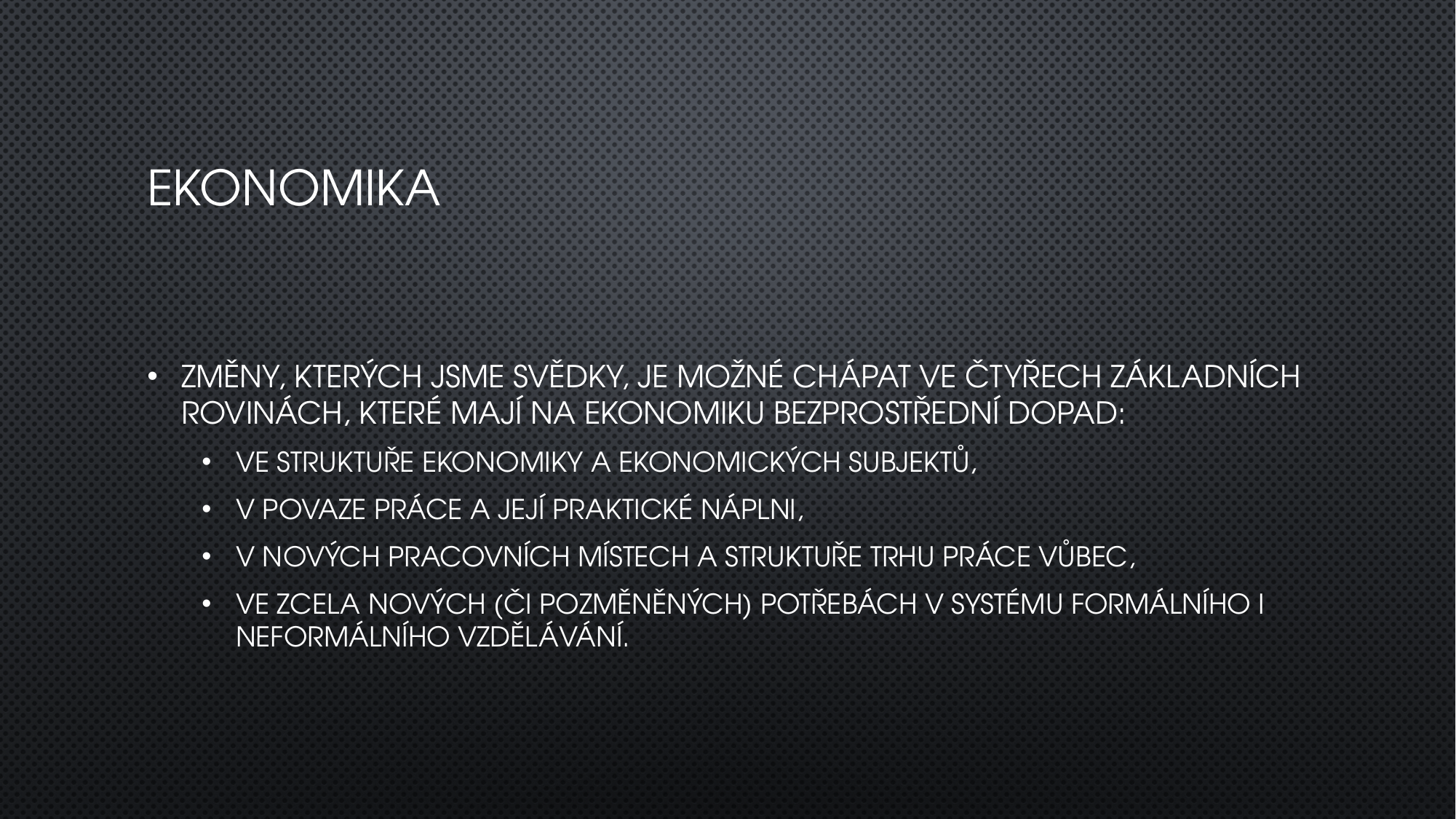

# Ekonomika
Změny, kterých jsme svědky, je možné chápat ve čtyřech základních rovinách, které mají na ekonomiku bezprostřední dopad:
ve struktuře ekonomiky a ekonomických subjektů,
v povaze práce a její praktické náplni,
v nových pracovních místech a struktuře trhu práce vůbec,
ve zcela nových (či pozměněných) potřebách v systému formálního i neformálního vzdělávání.